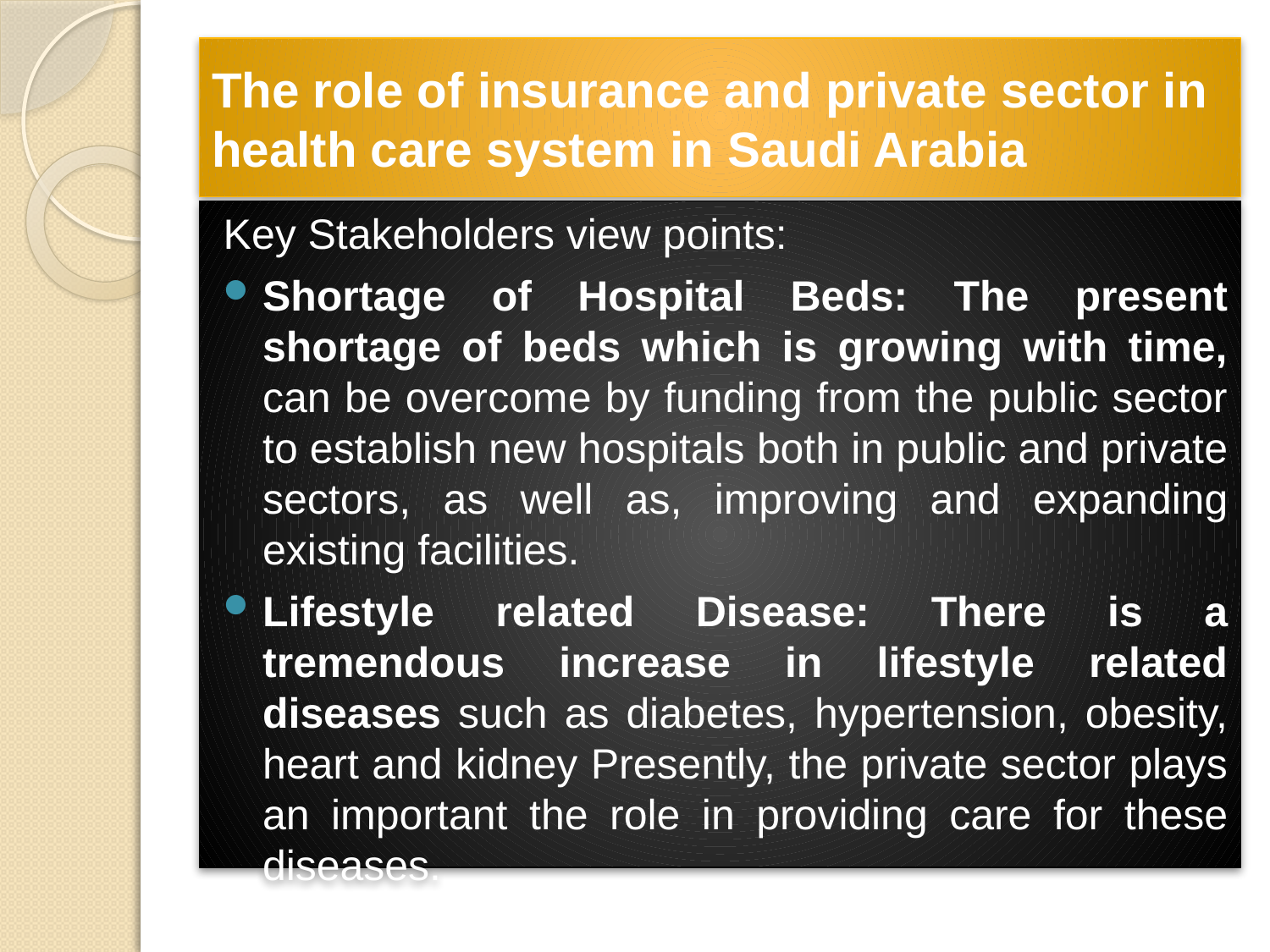

# The role of insurance and private sector in health care system in Saudi Arabia
Key Stakeholders view points:
Shortage of Hospital Beds: The present shortage of beds which is growing with time, can be overcome by funding from the public sector to establish new hospitals both in public and private sectors, as well as, improving and expanding existing facilities.
Lifestyle related Disease: There is a tremendous increase in lifestyle related diseases such as diabetes, hypertension, obesity, heart and kidney Presently, the private sector plays an important the role in providing care for these diseases.